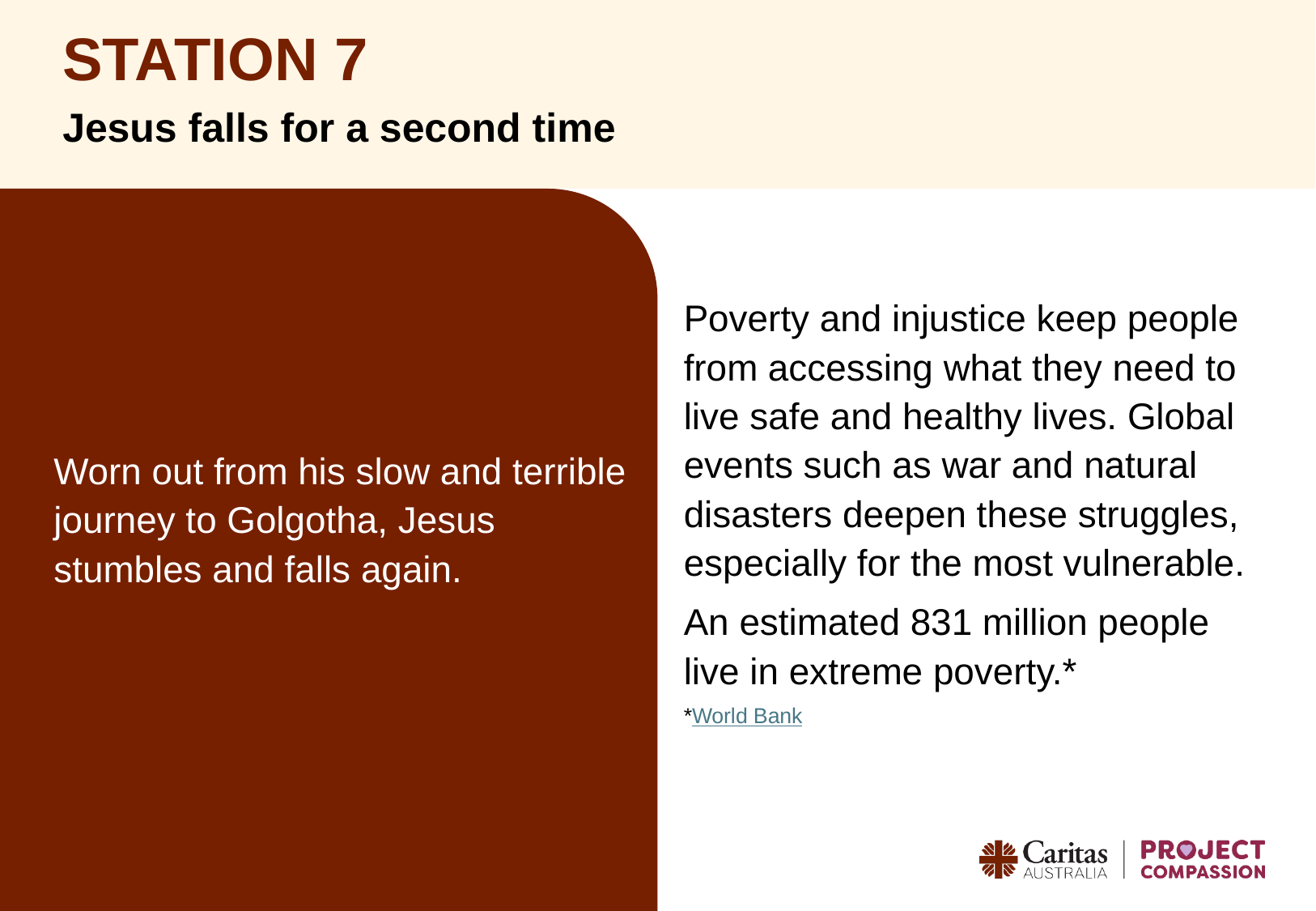

# STATION 7
Jesus falls for a second time
Worn out from his slow and terrible journey to Golgotha, Jesus stumbles and falls again.
Poverty and injustice keep people from accessing what they need to live safe and healthy lives. Global events such as war and natural disasters deepen these struggles, especially for the most vulnerable.
An estimated 831 million people live in extreme poverty.*
*World Bank